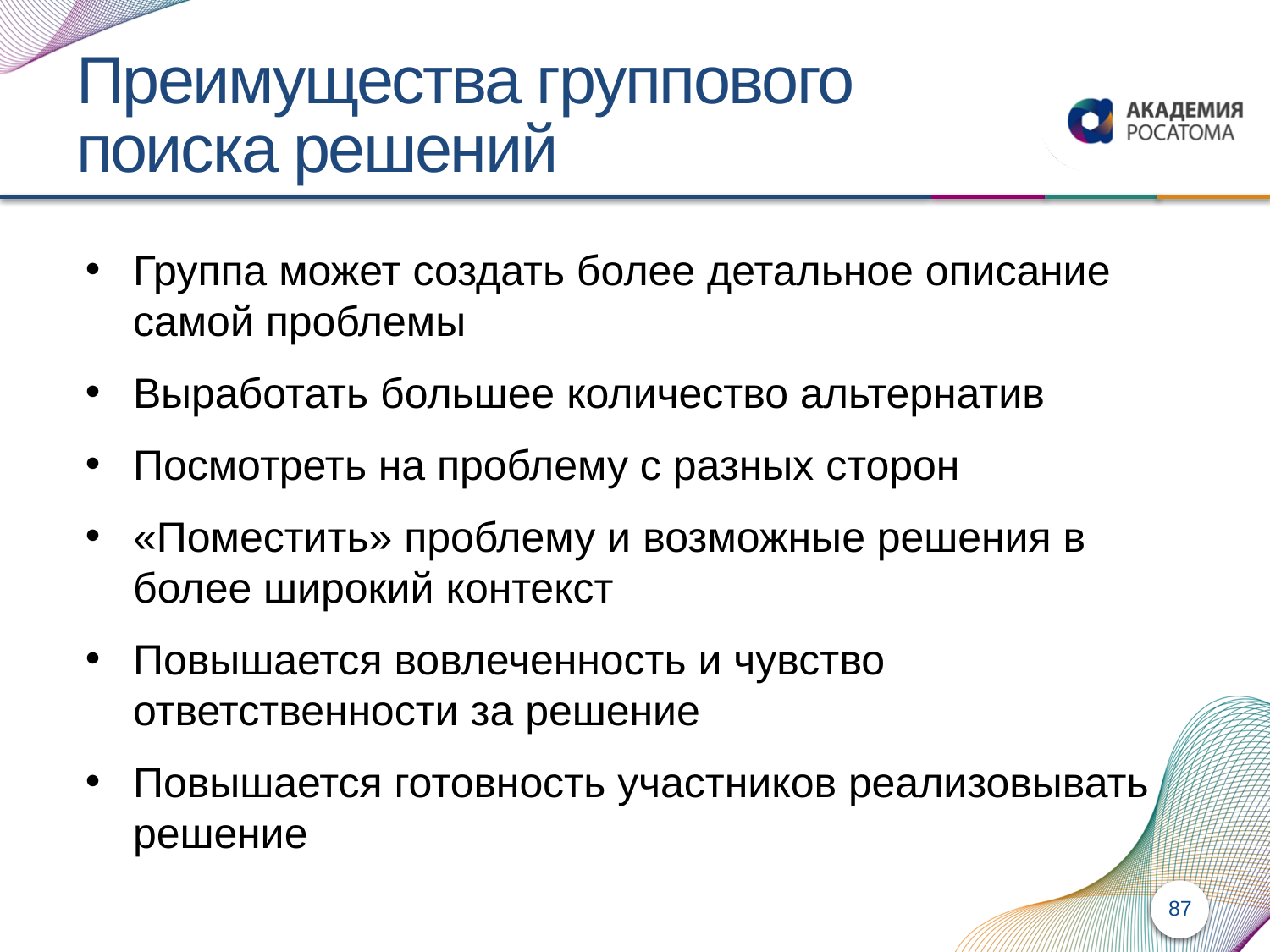

# Преимущества группового поиска решений
Группа может создать более детальное описание самой проблемы
Выработать большее количество альтернатив
Посмотреть на проблему с разных сторон
«Поместить» проблему и возможные решения в более широкий контекст
Повышается вовлеченность и чувство ответственности за решение
Повышается готовность участников реализовывать решение
87